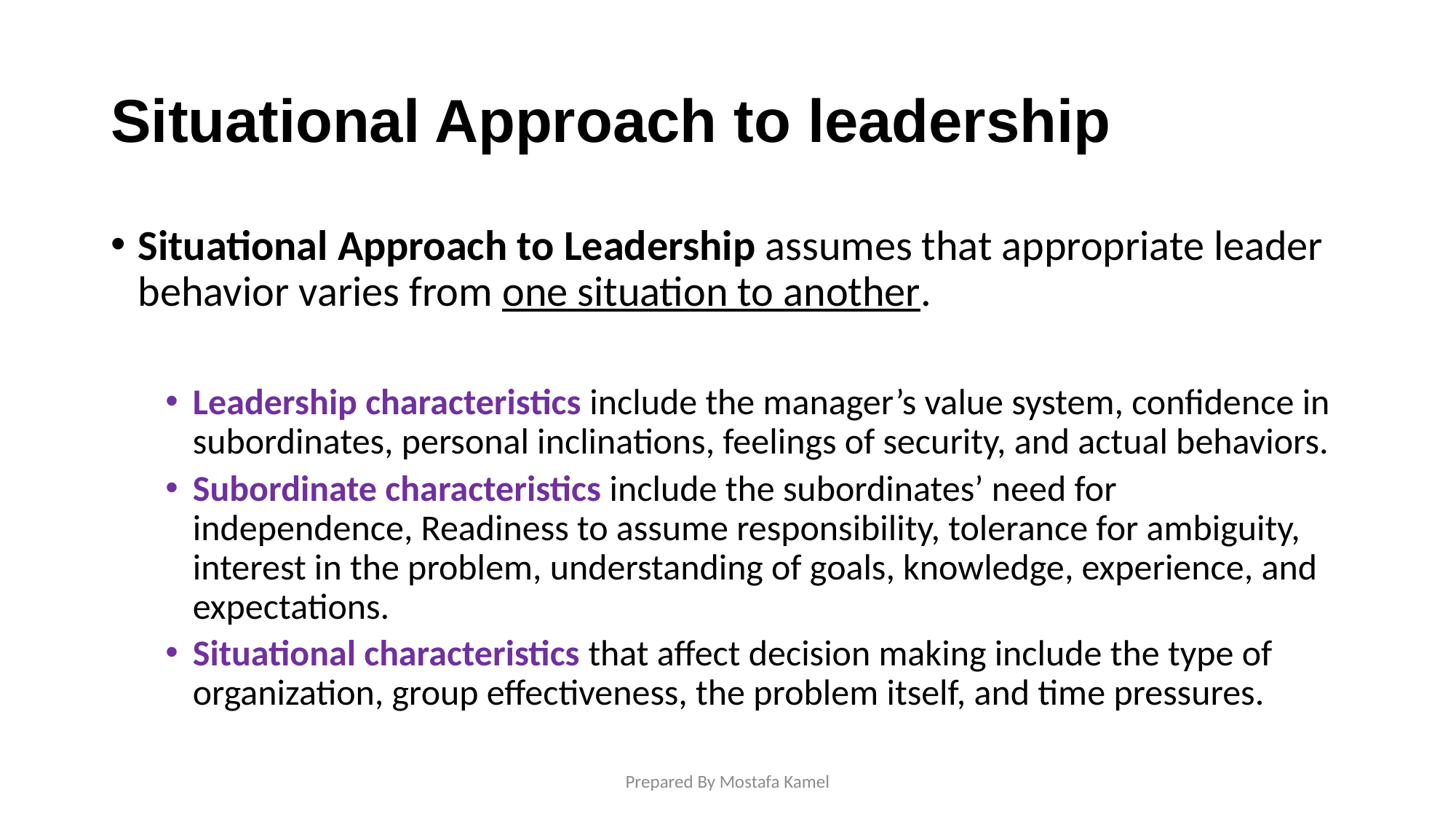

# Situational Approach to leadership
Situational Approach to Leadership assumes that appropriate leader behavior varies from one situation to another.

Leadership characteristics include the manager’s value system, confidence in subordinates, personal inclinations, feelings of security, and actual behaviors.
Subordinate characteristics include the subordinates’ need for independence, Readiness to assume responsibility, tolerance for ambiguity, interest in the problem, understanding of goals, knowledge, experience, and expectations.
Situational characteristics that affect decision making include the type of organization, group effectiveness, the problem itself, and time pressures.

Prepared By Mostafa Kamel